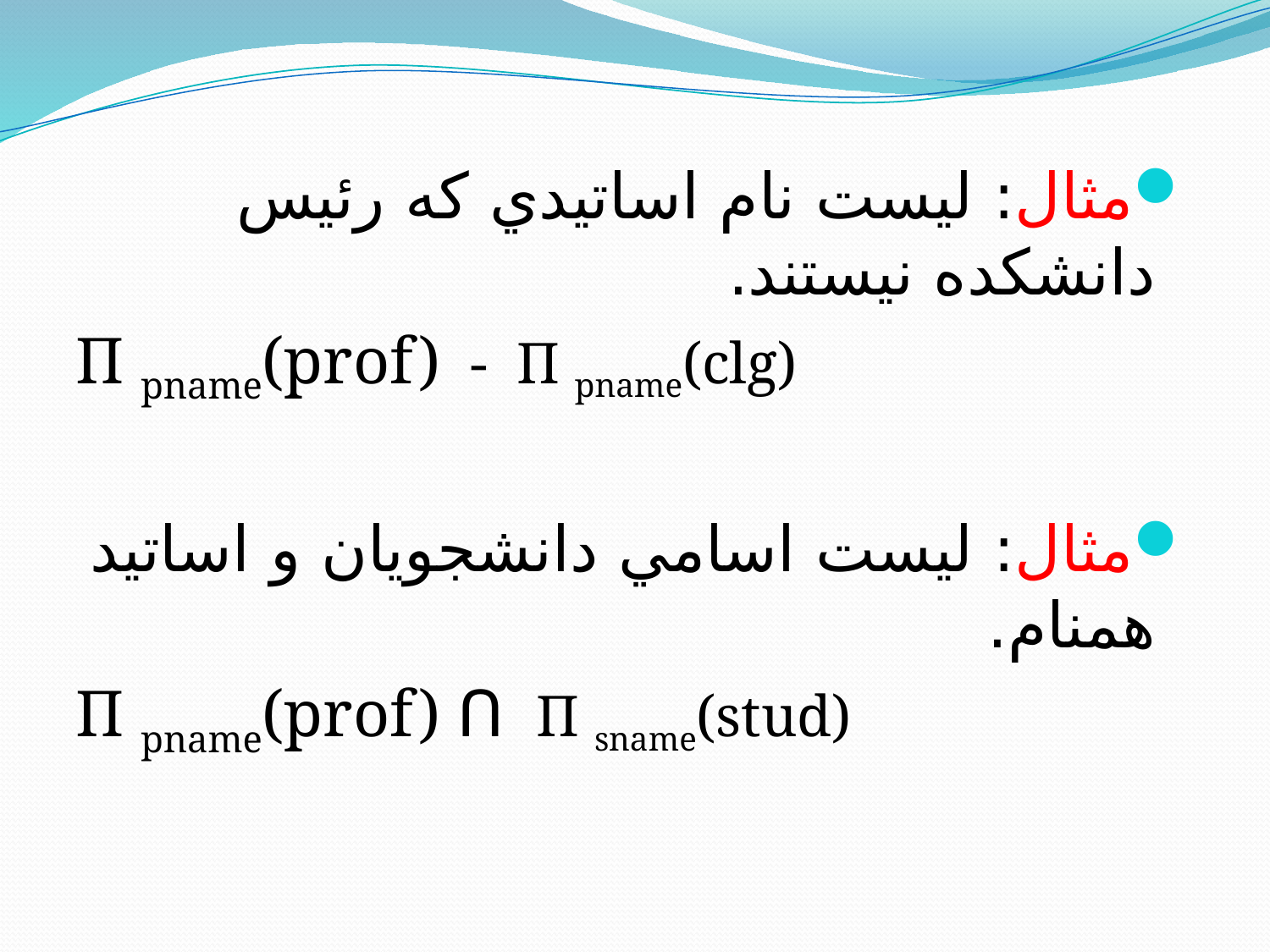

مثال: ليست نام اساتيدي که رئيس دانشکده نيستند.
П pname(prof)  -  П pname(clg)

مثال: ليست اسامي دانشجويان و اساتيد همنام.
П pname(prof) ꓵ  П sname(stud)